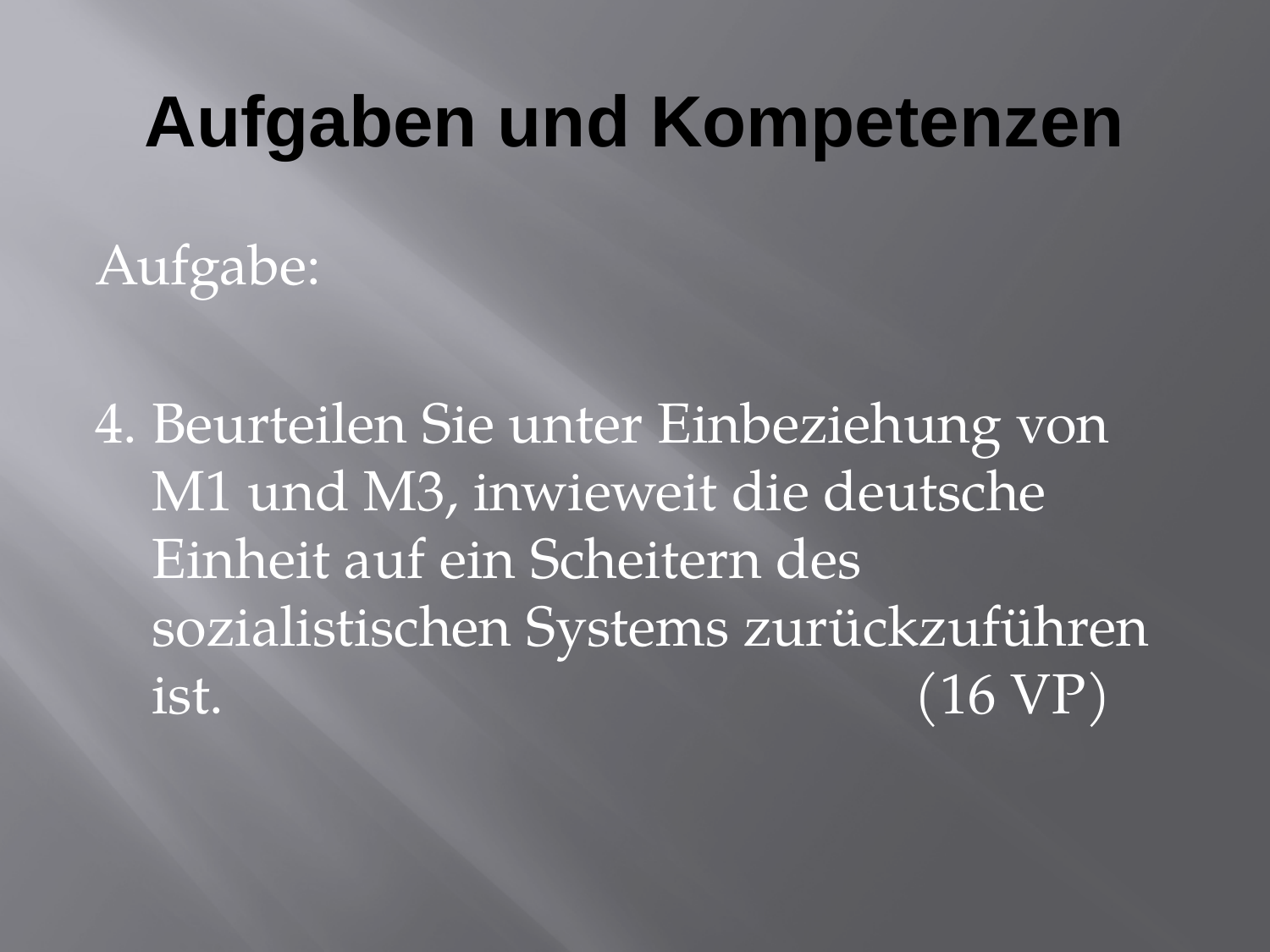

# Aufgaben und Kompetenzen
Aufgabe:

4. Beurteilen Sie unter Einbeziehung von M1 und M3, inwieweit die deutsche Einheit auf ein Scheitern des sozialistischen Systems zurückzuführen ist.  			 			(16 VP)